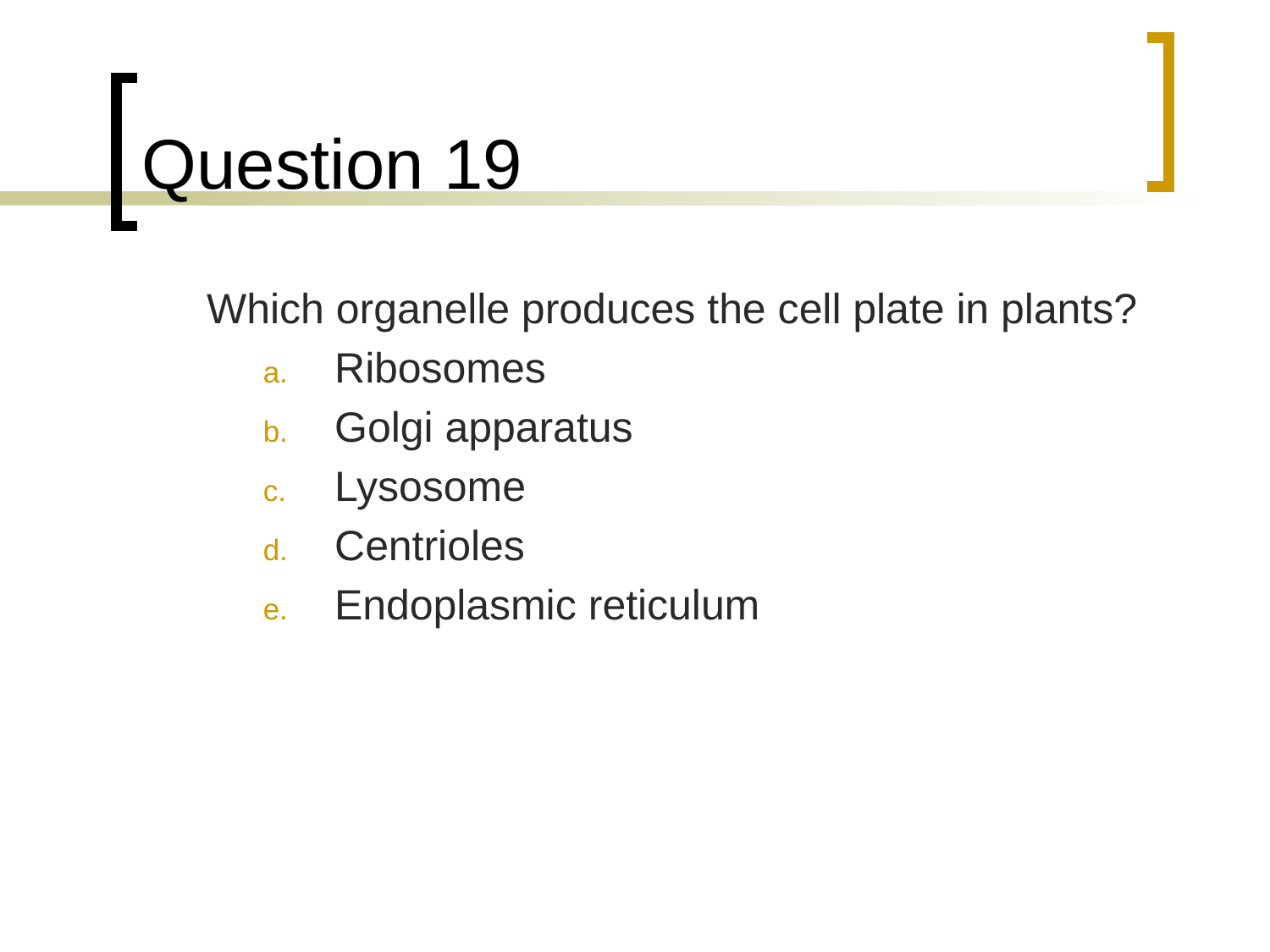

# Question 19
	Which organelle produces the cell plate in plants?
Ribosomes
Golgi apparatus
Lysosome
Centrioles
Endoplasmic reticulum